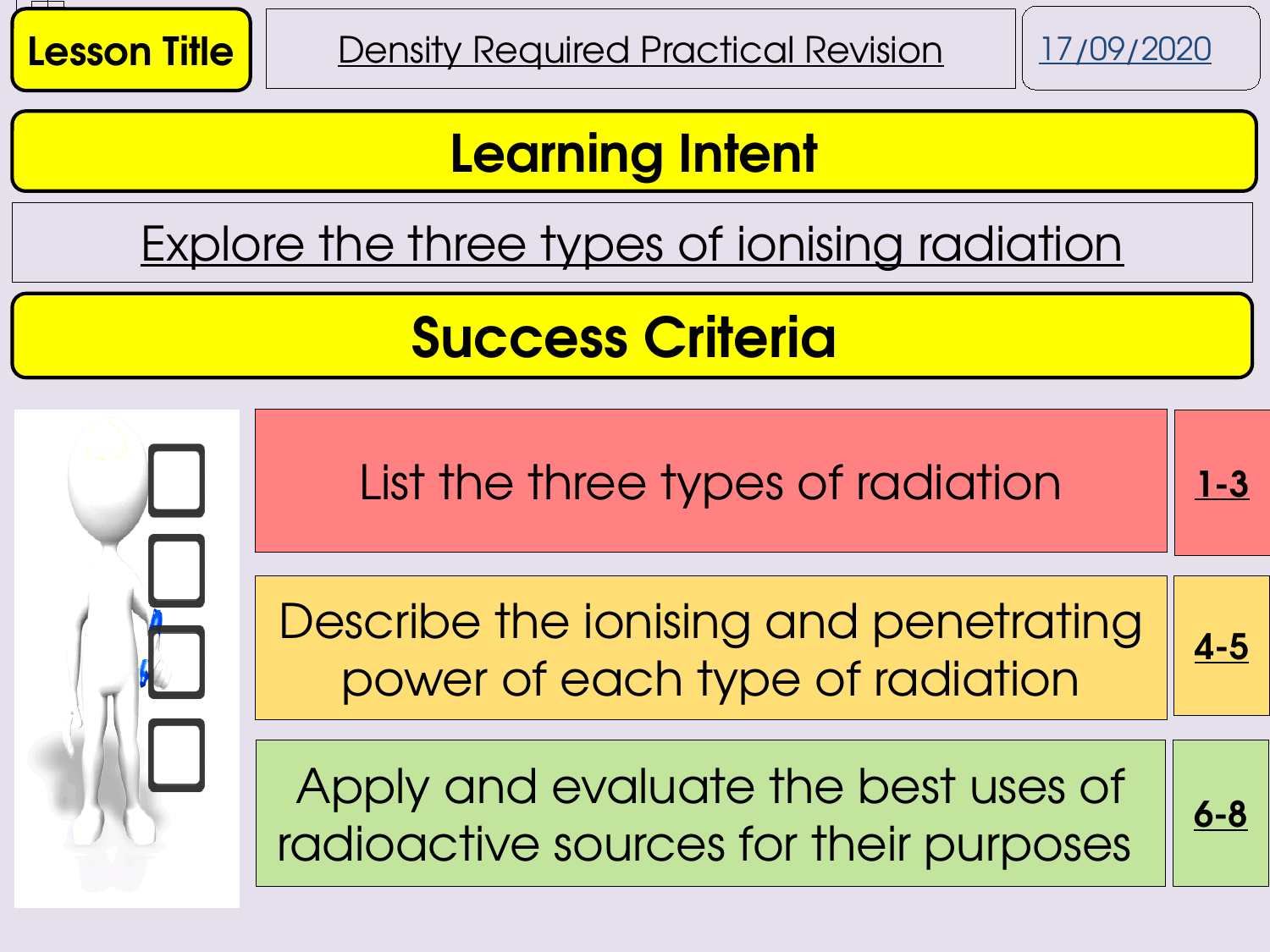

17/09/2020
Density Required Practical Revision
Explore the three types of ionising radiation
List the three types of radiation
1-3
Describe the ionising and penetrating power of each type of radiation
4-5
Apply and evaluate the best uses of radioactive sources for their purposes
6-8